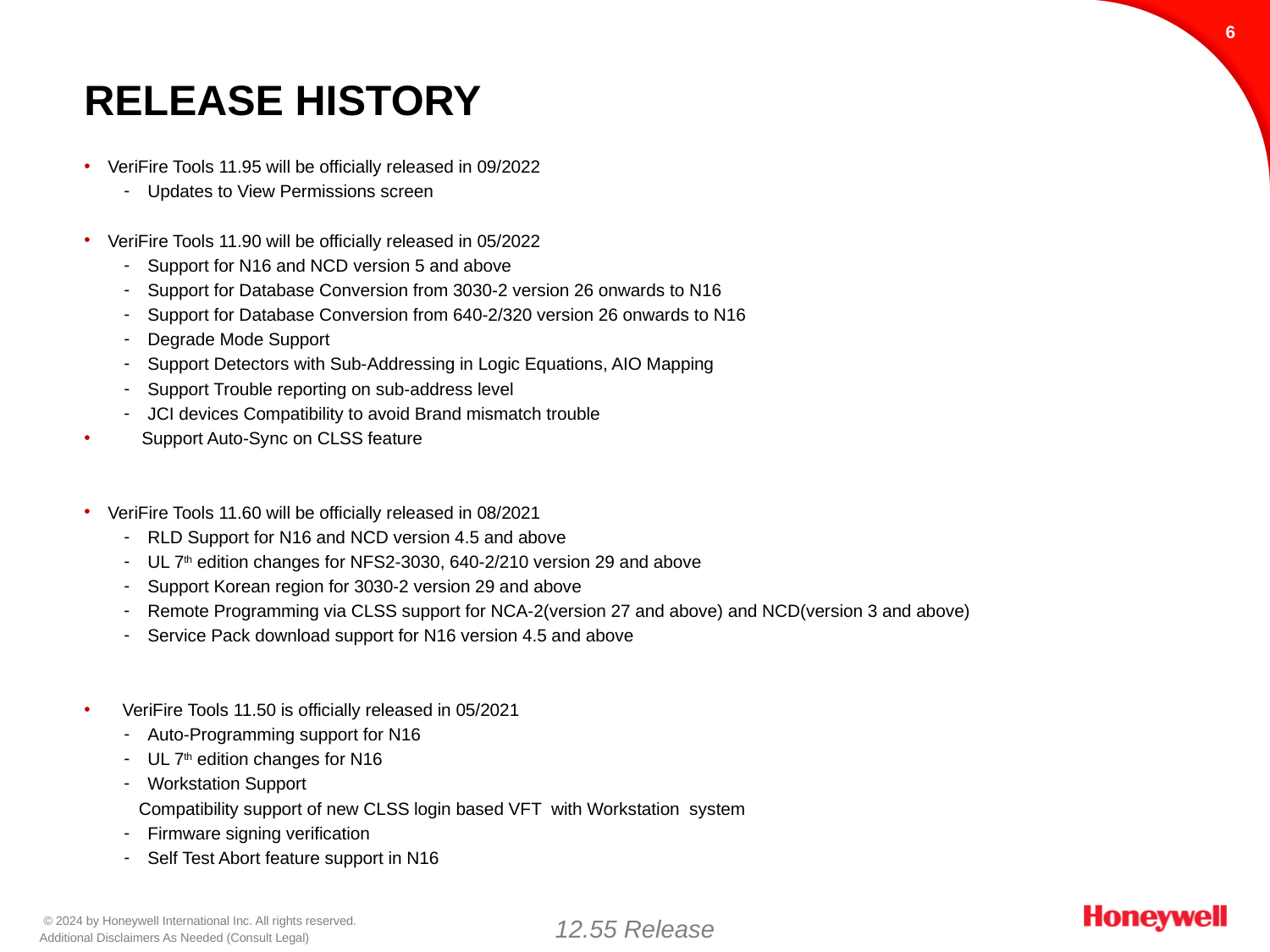

6
# Release History
VeriFire Tools 11.95 will be officially released in 09/2022
Updates to View Permissions screen

VeriFire Tools 11.90 will be officially released in 05/2022
Support for N16 and NCD version 5 and above
Support for Database Conversion from 3030-2 version 26 onwards to N16
Support for Database Conversion from 640-2/320 version 26 onwards to N16
Degrade Mode Support
Support Detectors with Sub-Addressing in Logic Equations, AIO Mapping
Support Trouble reporting on sub-address level
JCI devices Compatibility to avoid Brand mismatch trouble
       Support Auto-Sync on CLSS feature

VeriFire Tools 11.60 will be officially released in 08/2021
RLD Support for N16 and NCD version 4.5 and above
UL 7th edition changes for NFS2-3030, 640-2/210 version 29 and above
Support Korean region for 3030-2 version 29 and above
Remote Programming via CLSS support for NCA-2(version 27 and above) and NCD(version 3 and above)
Service Pack download support for N16 version 4.5 and above

   VeriFire Tools 11.50 is officially released in 05/2021
Auto-Programming support for N16
UL 7th edition changes for N16
Workstation Support
   Compatibility support of new CLSS login based VFT  with Workstation  system
Firmware signing verification
Self Test Abort feature support in N16

12.55 Release